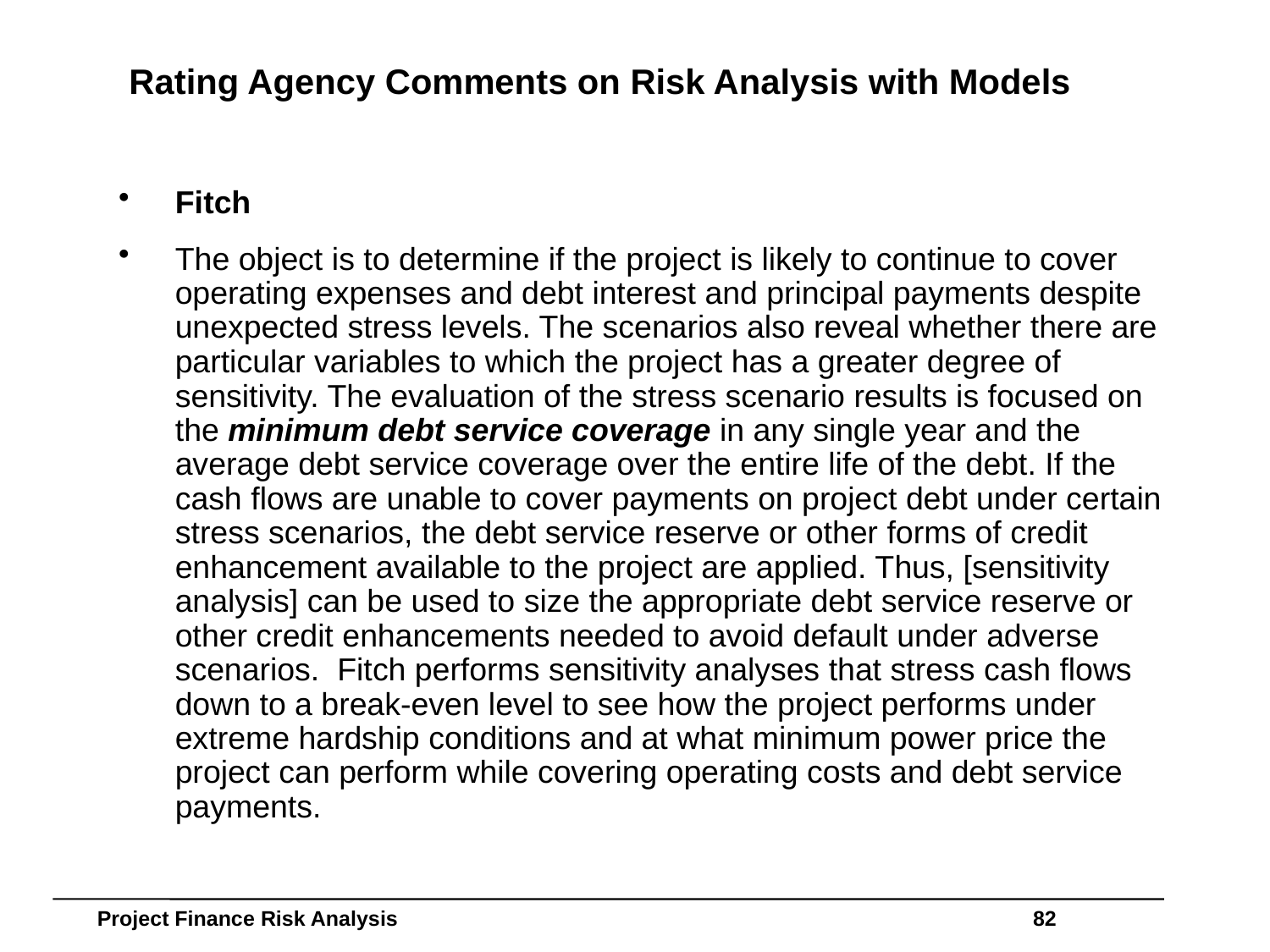

# Rating Agency Comments on Risk Analysis with Models
Fitch
The object is to determine if the project is likely to continue to cover operating expenses and debt interest and principal payments despite unexpected stress levels. The scenarios also reveal whether there are particular variables to which the project has a greater degree of sensitivity. The evaluation of the stress scenario results is focused on the minimum debt service coverage in any single year and the average debt service coverage over the entire life of the debt. If the cash flows are unable to cover payments on project debt under certain stress scenarios, the debt service reserve or other forms of credit enhancement available to the project are applied. Thus, [sensitivity analysis] can be used to size the appropriate debt service reserve or other credit enhancements needed to avoid default under adverse scenarios.  Fitch performs sensitivity analyses that stress cash flows down to a break-even level to see how the project performs under extreme hardship conditions and at what minimum power price the project can perform while covering operating costs and debt service payments.